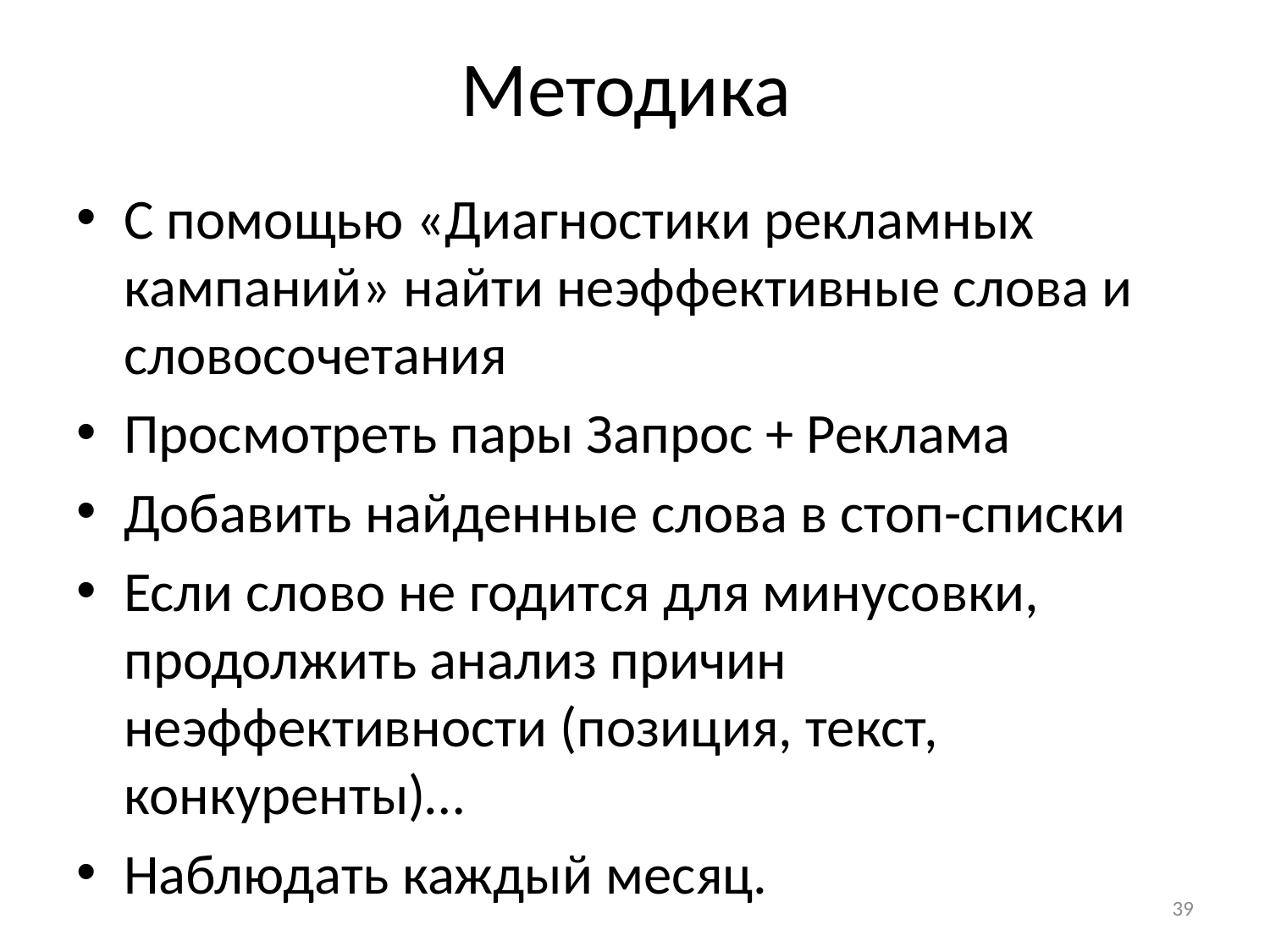

# Методика
С помощью «Диагностики рекламных кампаний» найти неэффективные слова и словосочетания
Просмотреть пары Запрос + Реклама
Добавить найденные слова в стоп-списки
Если слово не годится для минусовки, продолжить анализ причин неэффективности (позиция, текст, конкуренты)…
Наблюдать каждый месяц.

39